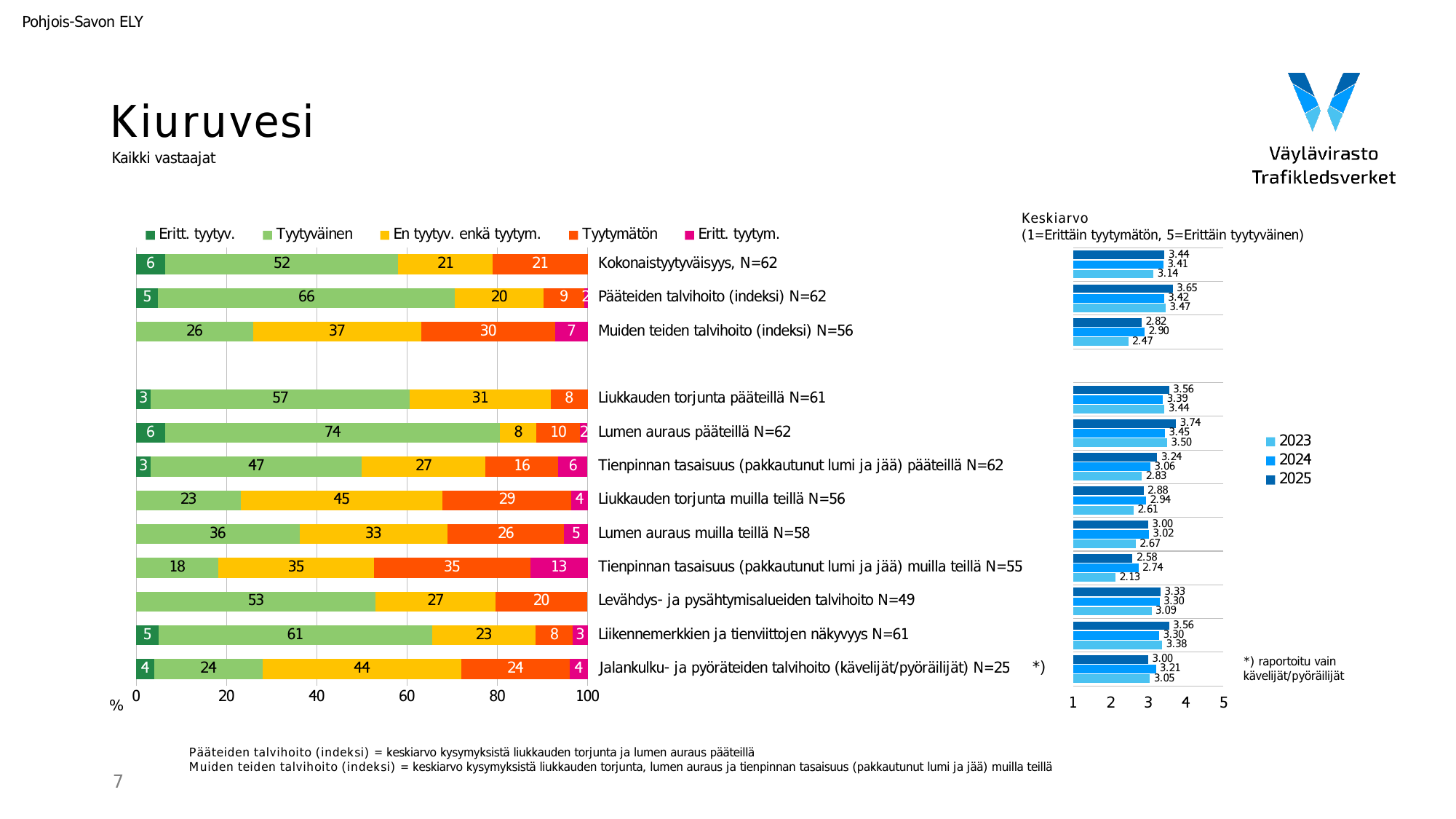

Pohjois-Savon ELY
# Kiuruvesi
Kaikki vastaajat
Keskiarvo
(1=Erittäin tyytymätön, 5=Erittäin tyytyväinen)

### Chart

| Category | Eritt. tyytyv. | Tyytyväinen | En tyytyv. enkä tyytym. | Tyytymätön | Eritt. tyytym. |
|---|---|---|---|---|---|
| Kokonaistyytyväisyys, N=62 | 6.451613 | 51.612903 | 20.967742 | 20.967742 | None |
| Pääteiden talvihoito (indeksi) N=62 | 4.865151 | 65.78529850000001 | 19.6060285 | 8.93707 | 1.612903 |
| Muiden teiden talvihoito (indeksi) N=56 | None | 25.867667 | 37.31564433333333 | 29.659650999999997 | 7.157038666666668 |
|  | None | None | None | None | None |
| Liukkauden torjunta pääteillä N=61 | 3.278689 | 57.377049 | 31.147541 | 8.196721 | None |
| Lumen auraus pääteillä N=62 | 6.451613 | 74.193548 | 8.064516 | 9.677419 | 1.612903 |
| Tienpinnan tasaisuus (pakkautunut lumi ja jää) pääteillä N=62 | 3.225806 | 46.774194 | 27.419355 | 16.129032 | 6.451613 |
| Liukkauden torjunta muilla teillä N=56 | None | 23.214286 | 44.642857 | 28.571429 | 3.571429 |
| Lumen auraus muilla teillä N=58 | None | 36.206897 | 32.758621 | 25.862069 | 5.172414 |
| Tienpinnan tasaisuus (pakkautunut lumi ja jää) muilla teillä N=55 | None | 18.181818 | 34.545455 | 34.545455 | 12.727273 |
| Levähdys- ja pysähtymisalueiden talvihoito N=49 | None | 53.061224 | 26.530612 | 20.408163 | None |
| Liikennemerkkien ja tienviittojen näkyvyys N=61 | 4.918033 | 60.655738 | 22.95082 | 8.196721 | 3.278689 |
| Jalankulku- ja pyöräteiden talvihoito (kävelijät/pyöräilijät) N=25 | 4.0 | 24.0 | 44.0 | 24.0 | 4.0 |

### Chart

| Category | 2025 | 2024 | 2023 |
|---|---|---|---|
*) raportoitu vain
kävelijät/pyöräilijät
*)
%
Pääteiden talvihoito (indeksi) = keskiarvo kysymyksistä liukkauden torjunta ja lumen auraus pääteillä
Muiden teiden talvihoito (indeksi) = keskiarvo kysymyksistä liukkauden torjunta, lumen auraus ja tienpinnan tasaisuus (pakkautunut lumi ja jää) muilla teillä

7